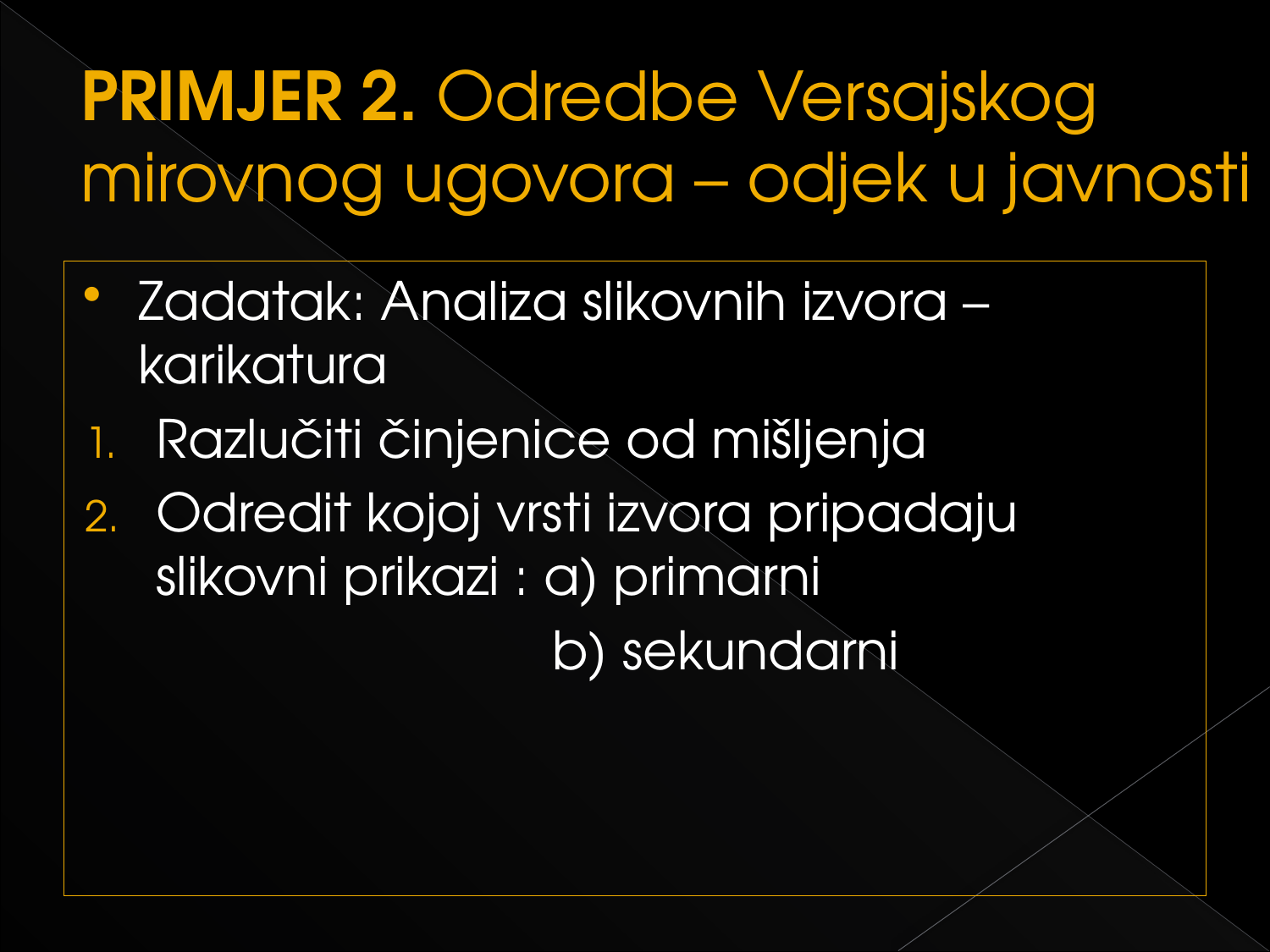

# PRIMJER 2. Odredbe Versajskog mirovnog ugovora – odjek u javnosti
Zadatak: Analiza slikovnih izvora – karikatura
Razlučiti činjenice od mišljenja
Odredit kojoj vrsti izvora pripadaju slikovni prikazi : a) primarni
                                b) sekundarni